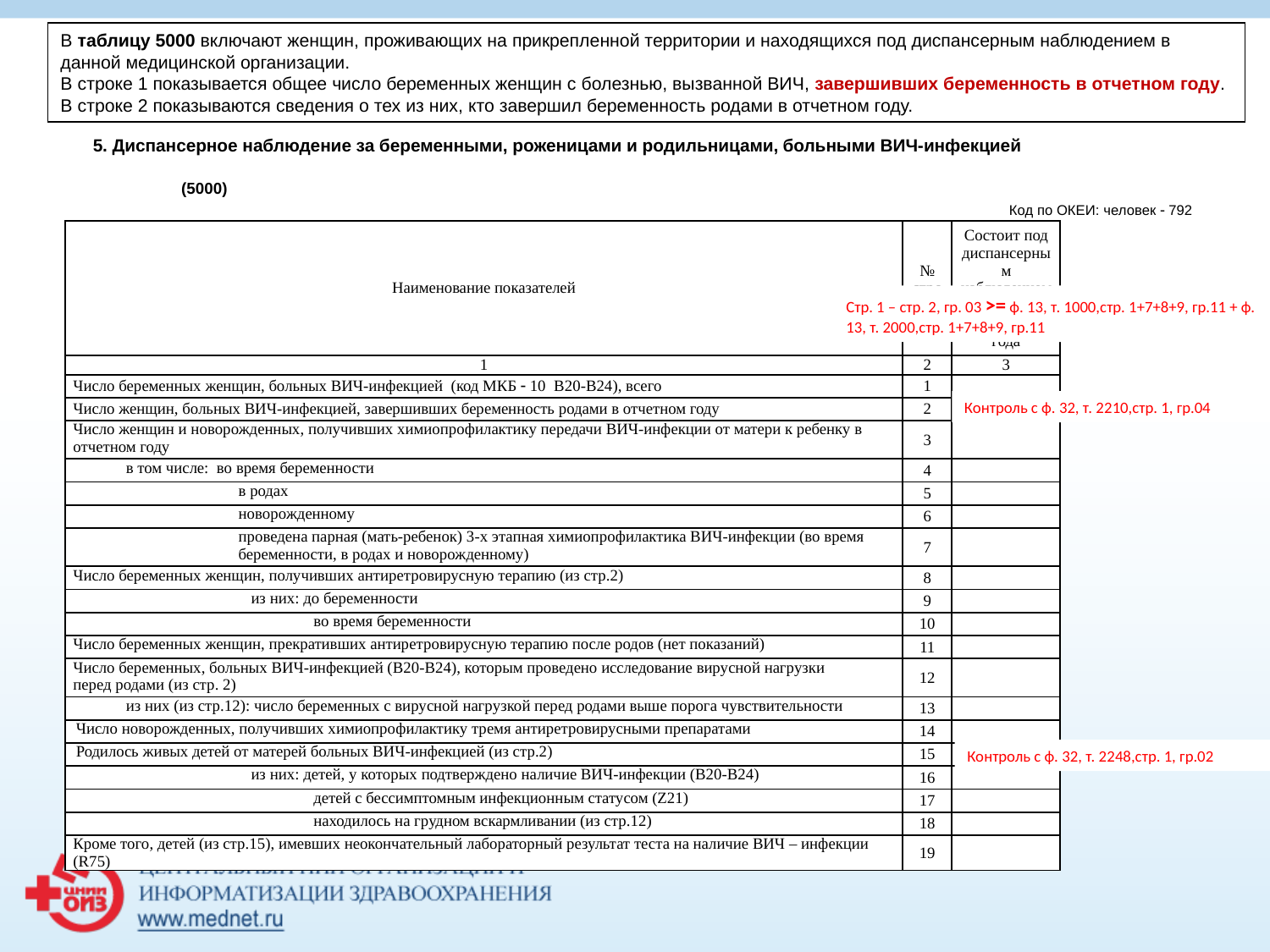

В таблицу 5000 включают женщин, проживающих на прикрепленной территории и находящихся под диспансерным наблюдением в данной медицинской организации.
В строке 1 показывается общее число беременных женщин с болезнью, вызванной ВИЧ, завершивших беременность в отчетном году. В строке 2 показываются сведения о тех из них, кто завершил беременность родами в отчетном году.
5. Диспансерное наблюдение за беременными, роженицами и родильницами, больными ВИЧ-инфекцией

 (5000)														Код по ОКЕИ: человек − 792

| Наименование показателей | № строки | Состоит под диспансерным наблюдением на конец отчетного года |
| --- | --- | --- |
| 1 | 2 | 3 |
| Число беременных женщин, больных ВИЧ-инфекцией (код МКБ − 10 В20-В24), всего | 1 |  |
| Число женщин, больных ВИЧ-инфекцией, завершивших беременность родами в отчетном году | 2 |  |
| Число женщин и новорожденных, получивших химиопрофилактику передачи ВИЧ-инфекции от матери к ребенку в отчетном году | 3 |  |
| в том числе: во время беременности | 4 |  |
| в родах | 5 |  |
| новорожденному | 6 |  |
| проведена парная (мать-ребенок) 3-х этапная химиопрофилактика ВИЧ-инфекции (во время беременности, в родах и новорожденному) | 7 |  |
| Число беременных женщин, получивших антиретровирусную терапию (из стр.2) | 8 |  |
| из них: до беременности | 9 |  |
| во время беременности | 10 |  |
| Число беременных женщин, прекративших антиретровирусную терапию после родов (нет показаний) | 11 |  |
| Число беременных, больных ВИЧ-инфекцией (В20-В24), которым проведено исследование вирусной нагрузки перед родами (из стр. 2) | 12 |  |
| из них (из стр.12): число беременных с вирусной нагрузкой перед родами выше порога чувствительности | 13 |  |
| Число новорожденных, получивших химиопрофилактику тремя антиретровирусными препаратами | 14 |  |
| Родилось живых детей от матерей больных ВИЧ-инфекцией (из стр.2) | 15 |  |
| из них: детей, у которых подтверждено наличие ВИЧ-инфекции (В20-В24) | 16 |  |
| детей с бессимптомным инфекционным статусом (Z21) | 17 |  |
| находилось на грудном вскармливании (из стр.12) | 18 |  |
| Кроме того, детей (из стр.15), имевших неокончательный лабораторный результат теста на наличие ВИЧ – инфекции (R75) | 19 |  |
Стр. 1 – стр. 2, гр. 03 >= ф. 13, т. 1000,стр. 1+7+8+9, гр.11 + ф. 13, т. 2000,стр. 1+7+8+9, гр.11
Контроль с ф. 32, т. 2210,стр. 1, гр.04
Контроль с ф. 32, т. 2248,стр. 1, гр.02